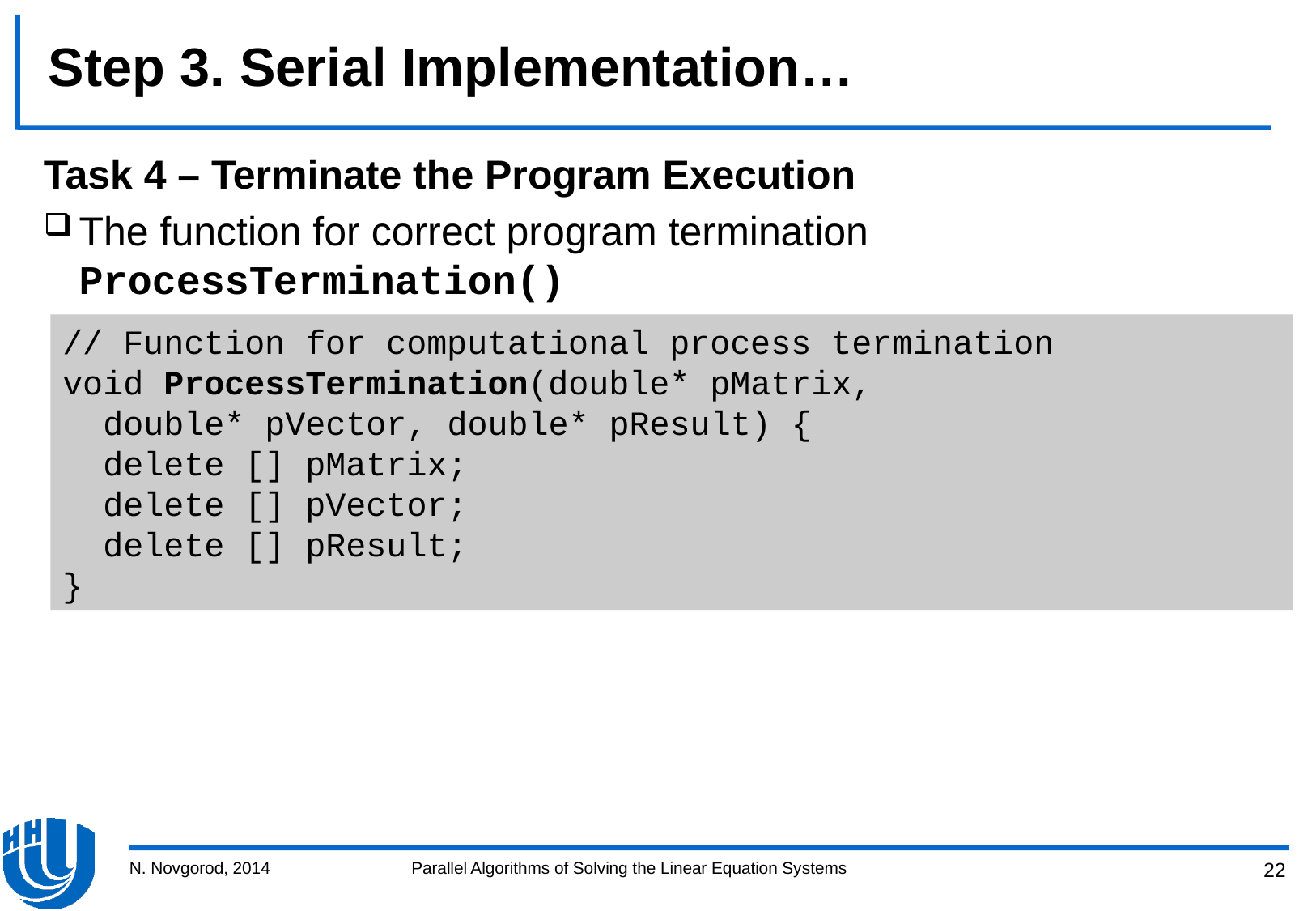

# Step 3. Serial Implementation…
Task 4 – Terminate the Program Execution
The function for correct program termination ProcessTermination()

// Function for computational process termination
void ProcessTermination(double* pMatrix,
  double* pVector, double* pResult) {
  delete [] pMatrix;
  delete [] pVector;
  delete [] pResult;
}
N. Novgorod, 2014
Parallel Algorithms of Solving the Linear Equation Systems
22